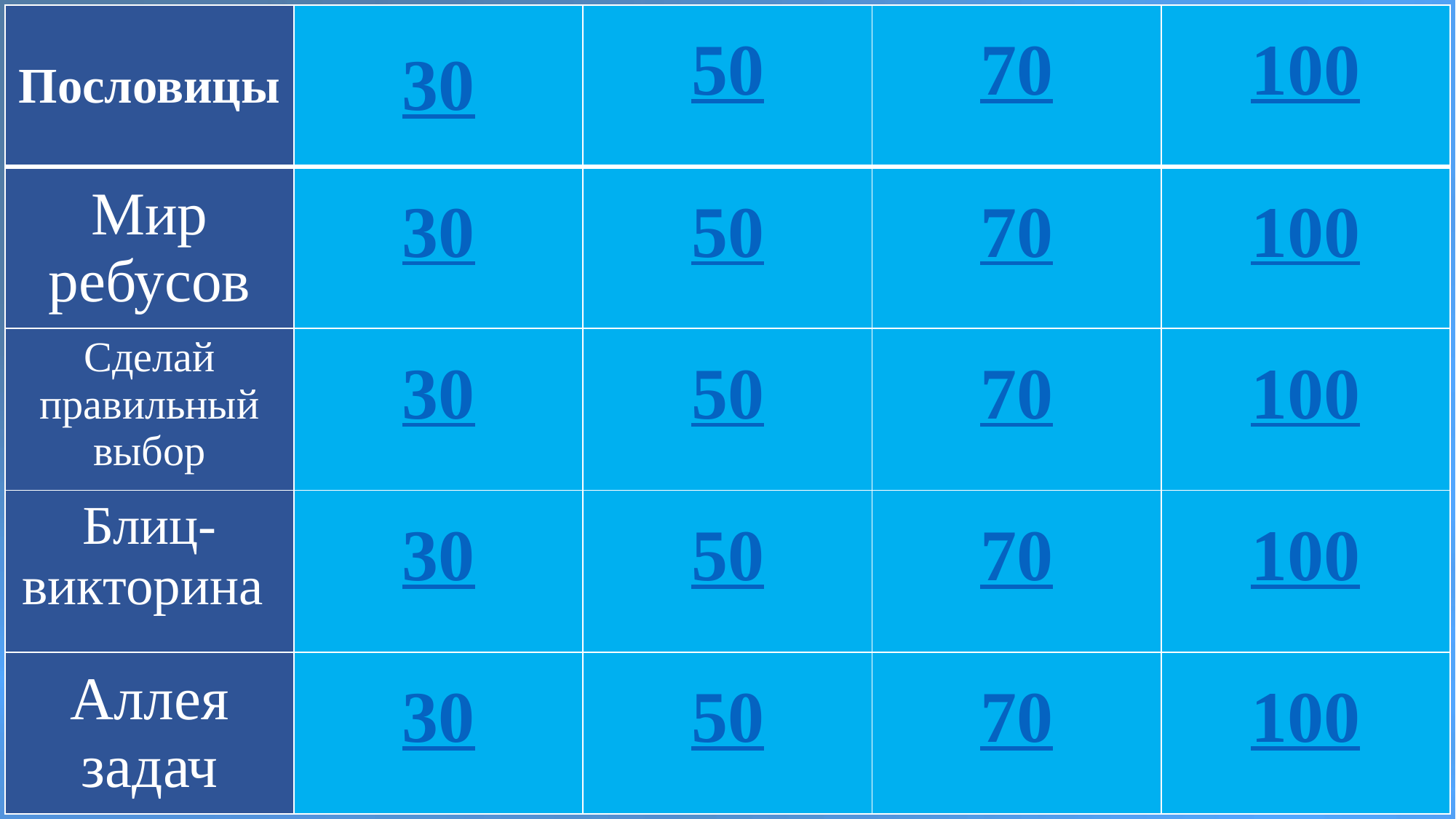

| Пословицы | 30 | 50 | 70 | 100 |
| --- | --- | --- | --- | --- |
| Мир ребусов | 30 | 50 | 70 | 100 |
| Сделай правильный выбор | 30 | 50 | 70 | 100 |
| Блиц- викторина | 30 | 50 | 70 | 100 |
| Аллея задач | 30 | 50 | 70 | 100 |